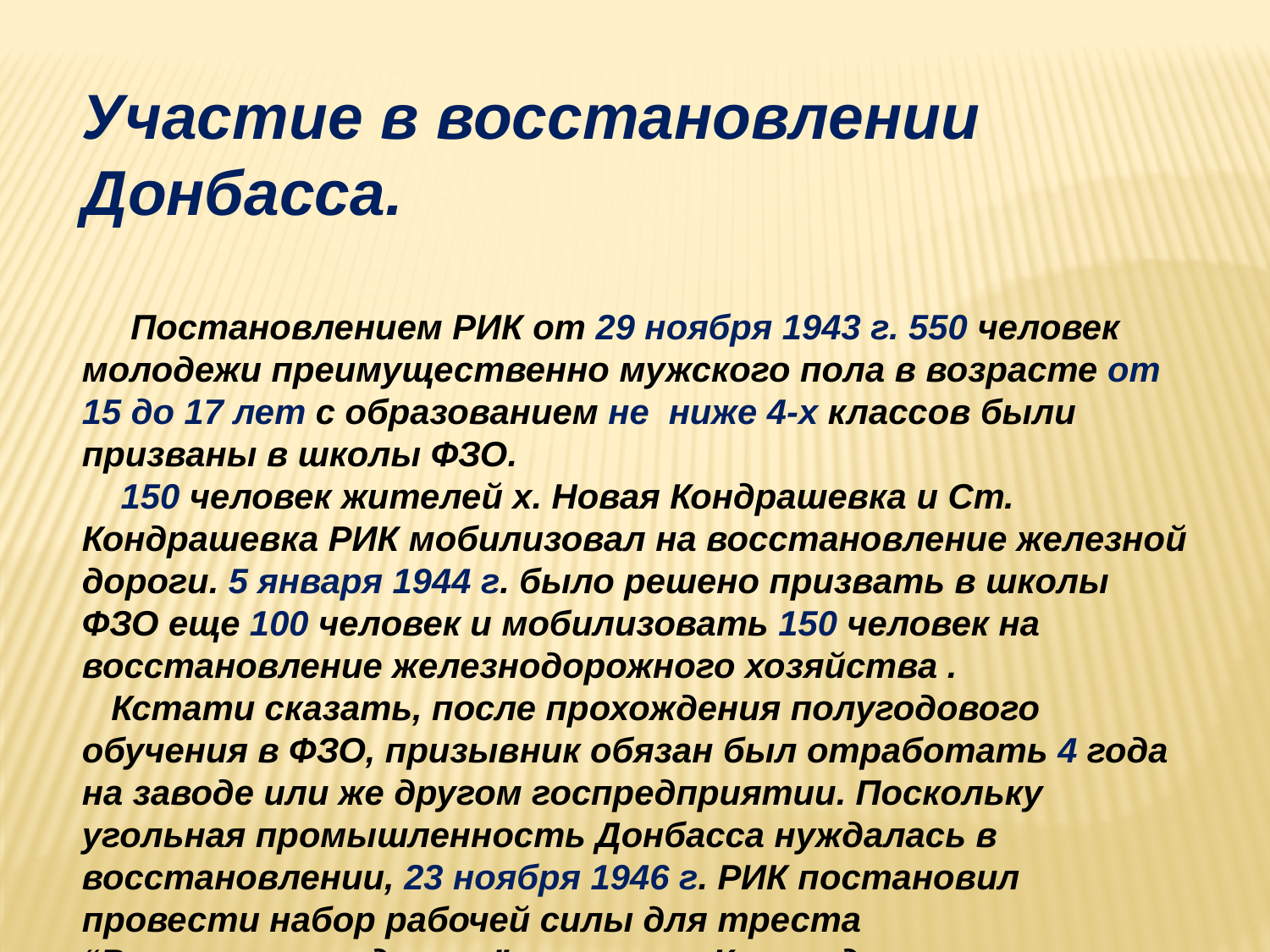

Участие в восстановлении Донбасса.

     Постановлением РИК от 29 ноября 1943 г. 550 человек молодежи преимущественно мужского пола в возрасте от 15 до 17 лет с образованием не  ниже 4-х классов были призваны в школы ФЗО.
    150 человек жителей х. Новая Кондрашевка и Ст. Кондрашевка РИК мобилизовал на восстановление железной дороги. 5 января 1944 г. было решено призвать в школы ФЗО еще 100 человек и мобилизовать 150 человек на восстановление железнодорожного хозяйства .
   Кстати сказать, после прохождения полугодового обучения в ФЗО, призывник обязан был отработать 4 года на заводе или же другом госпредприятии. Поскольку угольная промышленность Донбасса нуждалась в восстановлении, 23 ноября 1946 г. РИК постановил провести набор рабочей силы для треста “Ворошиловградуголь” на шахты Краснодона в количестве 350 человек.”Считать это мероприятие,как боевое задание”,- подчеркивалось в постановлении..
                  Шел ежедневный,ежечасный трудовой подвиг.